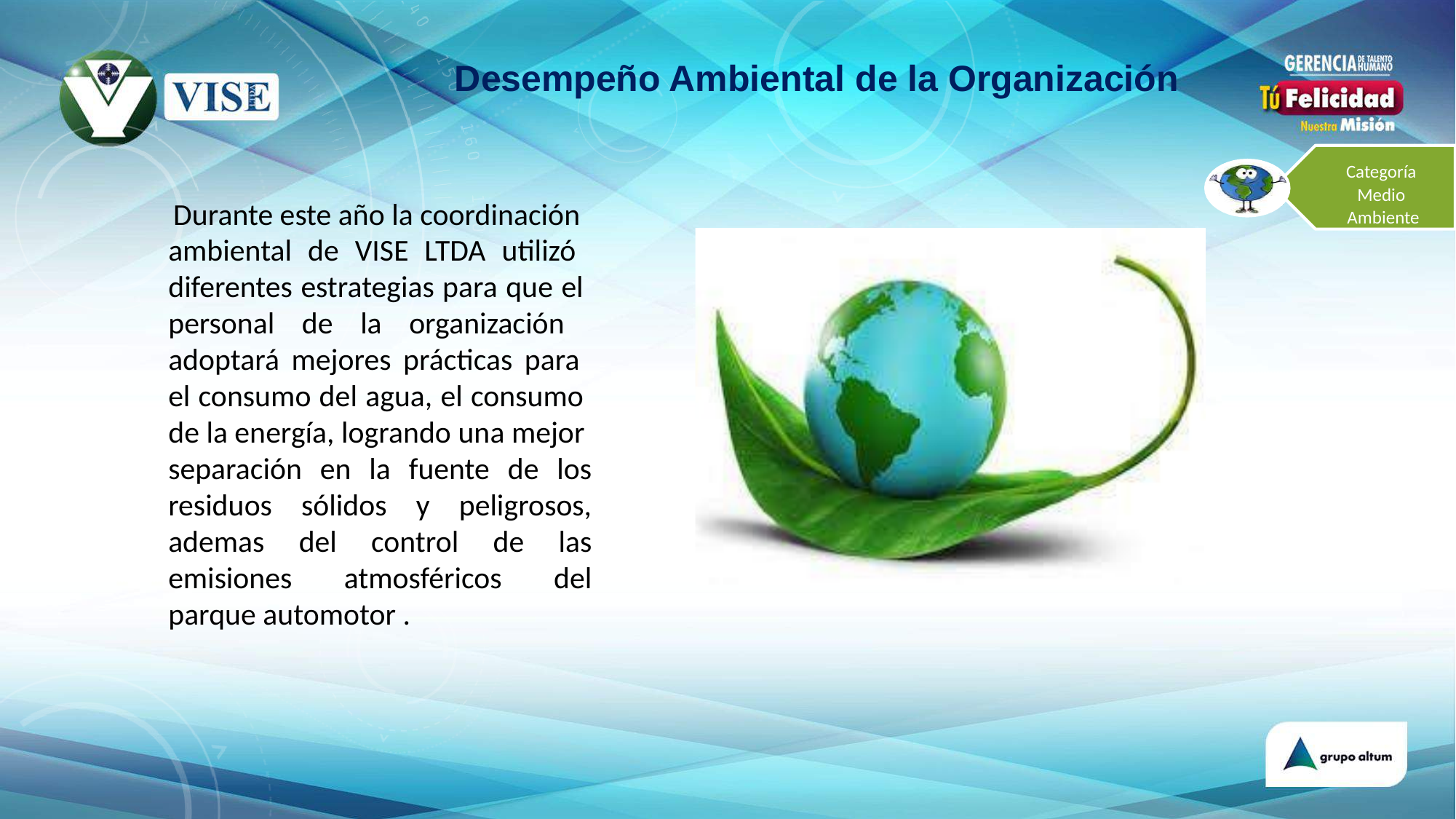

# Desempeño Ambiental de la Organización

Categoría  Medio  Ambiente

Durante este año la coordinación
ambiental de VISE LTDA utilizó  diferentes estrategias para que el  personal de la organización  adoptará mejores prácticas para  el consumo del agua, el consumo  de la energía, logrando una mejor  separación en la fuente de los residuos sólidos y peligrosos, ademas del control de las emisiones atmosféricos del parque automotor .